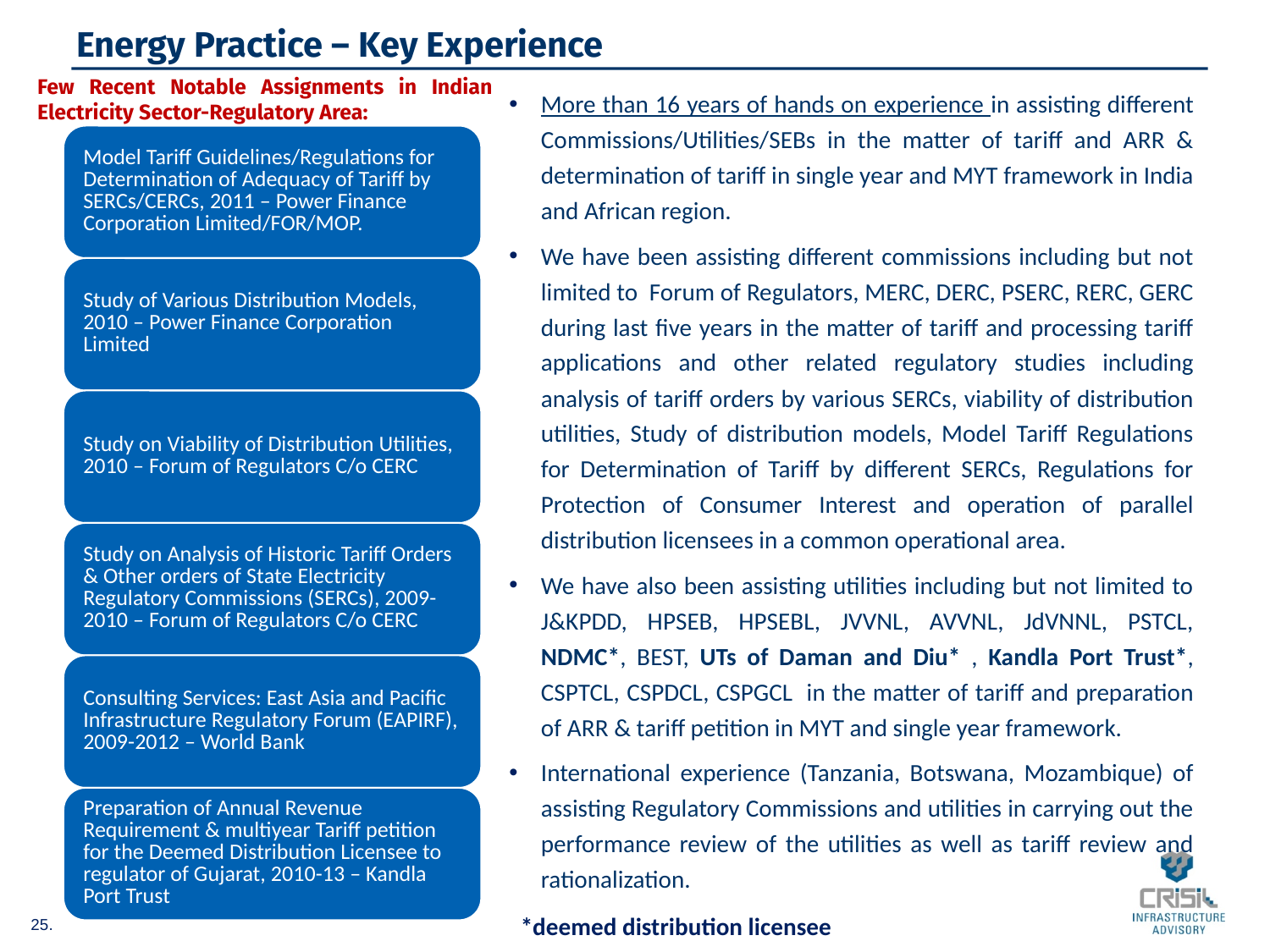

Energy Practice – Key Experience
# Few Recent Notable Assignments in Indian Electricity Sector-Regulatory Area:
More than 16 years of hands on experience in assisting different Commissions/Utilities/SEBs in the matter of tariff and ARR & determination of tariff in single year and MYT framework in India and African region.
We have been assisting different commissions including but not limited to  Forum of Regulators, MERC, DERC, PSERC, RERC, GERC during last five years in the matter of tariff and processing tariff applications and other related regulatory studies including analysis of tariff orders by various SERCs, viability of distribution utilities, Study of distribution models, Model Tariff Regulations for Determination of Tariff by different SERCs, Regulations for Protection of Consumer Interest and operation of parallel distribution licensees in a common operational area.
We have also been assisting utilities including but not limited to J&KPDD, HPSEB, HPSEBL, JVVNL, AVVNL, JdVNNL, PSTCL, NDMC*, BEST, UTs of Daman and Diu* , Kandla Port Trust*, CSPTCL, CSPDCL, CSPGCL  in the matter of tariff and preparation of ARR & tariff petition in MYT and single year framework.
International experience (Tanzania, Botswana, Mozambique) of assisting Regulatory Commissions and utilities in carrying out the performance review of the utilities as well as tariff review and rationalization.
Model Tariff Guidelines/Regulations for Determination of Adequacy of Tariff by SERCs/CERCs, 2011 – Power Finance Corporation Limited/FOR/MOP.
Study of Various Distribution Models, 2010 – Power Finance Corporation Limited
Study on Viability of Distribution Utilities, 2010 – Forum of Regulators C/o CERC
Study on Analysis of Historic Tariff Orders & Other orders of State Electricity Regulatory Commissions (SERCs), 2009-2010 – Forum of Regulators C/o CERC
Consulting Services: East Asia and Pacific Infrastructure Regulatory Forum (EAPIRF), 2009-2012 – World Bank
Preparation of Annual Revenue Requirement & multiyear Tariff petition for the Deemed Distribution Licensee to regulator of Gujarat, 2010-13 – Kandla Port Trust
*deemed distribution licensee